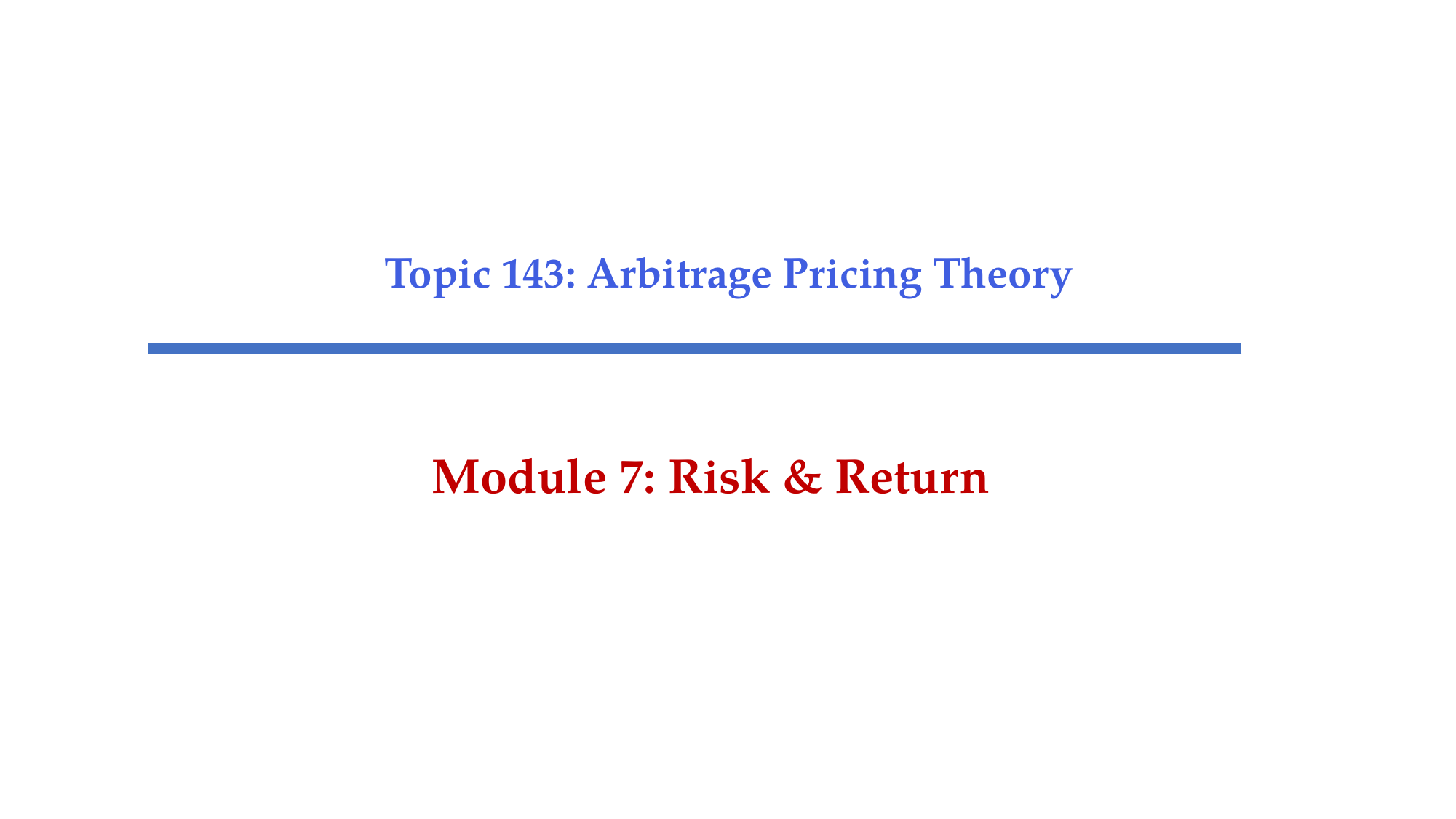

Topic 143: Arbitrage Pricing Theory
Module 7: Risk & Return